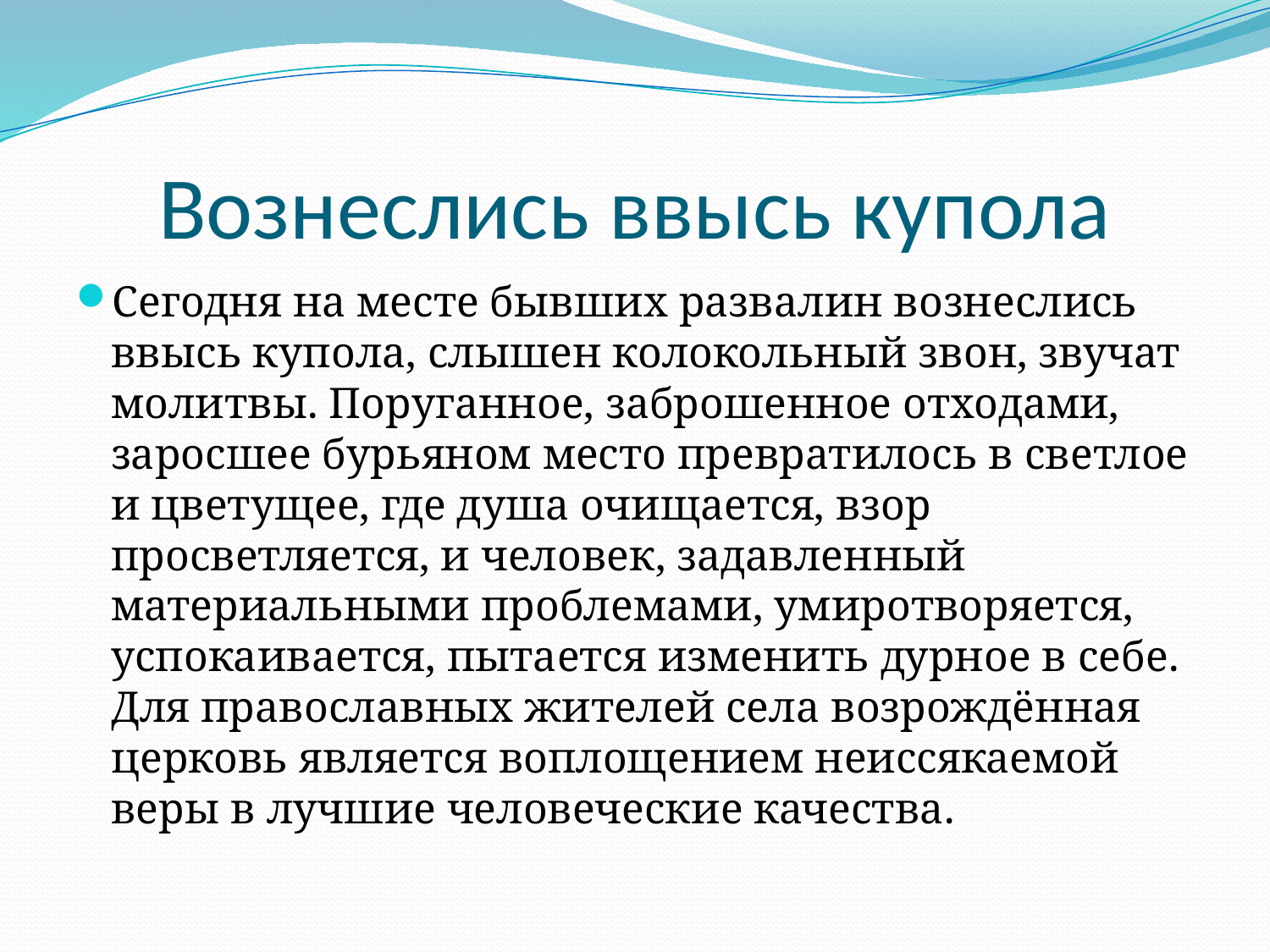

# Вознеслись ввысь купола
Сегодня на месте бывших развалин вознеслись ввысь купола, слышен колокольный звон, звучат молитвы. Поруганное, заброшенное отходами, заросшее бурьяном место превратилось в светлое и цветущее, где душа очищается, взор просветляется, и человек, задавленный материальными проблемами, умиротворяется, успокаивается, пытается изменить дурное в себе.  Для православных жителей села возрождённая церковь является воплощением неиссякаемой веры в лучшие человеческие качества.